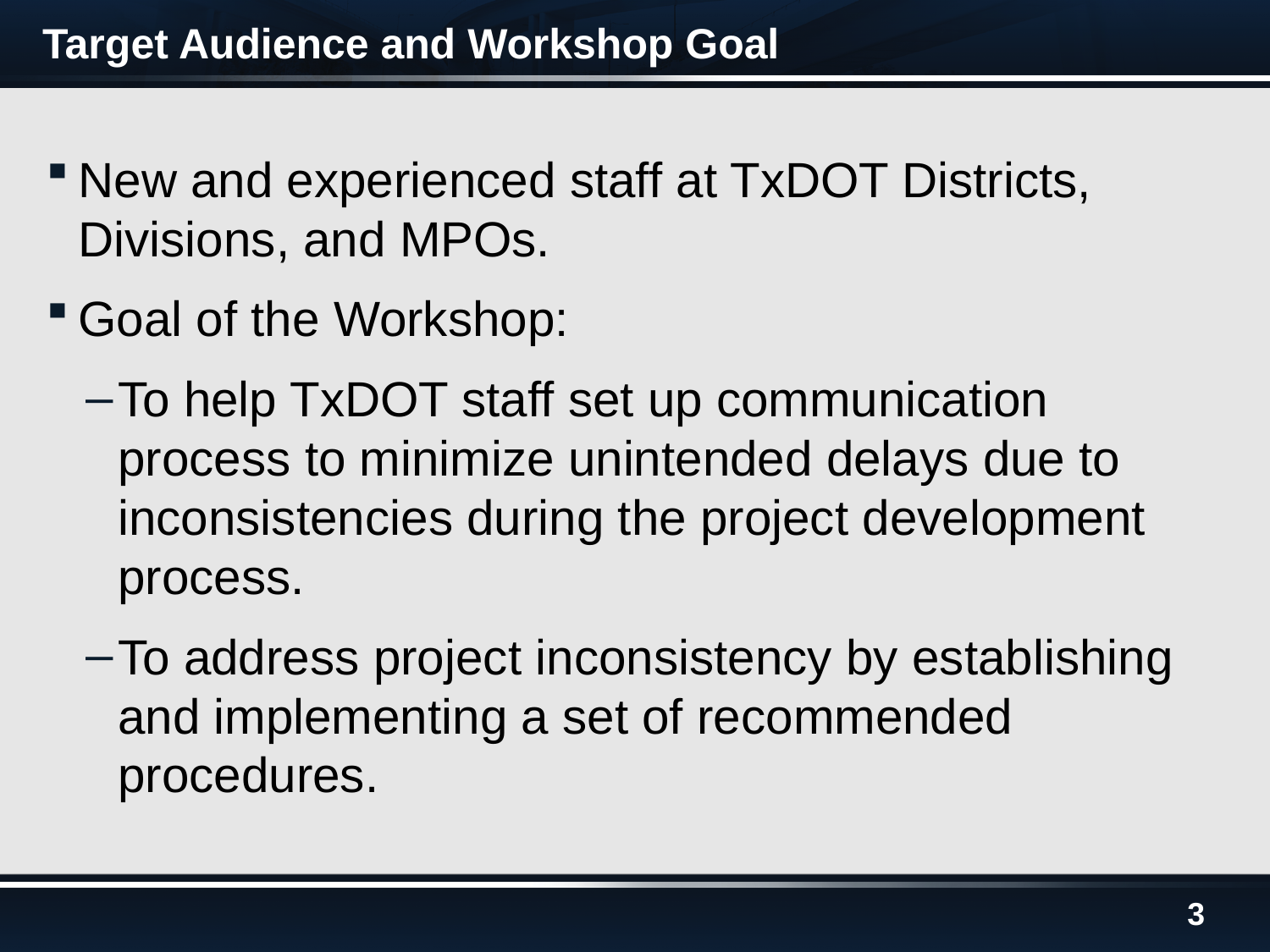

# Target Audience and Workshop Goal
New and experienced staff at TxDOT Districts, Divisions, and MPOs.
Goal of the Workshop:
To help TxDOT staff set up communication process to minimize unintended delays due to inconsistencies during the project development process.
To address project inconsistency by establishing and implementing a set of recommended procedures.